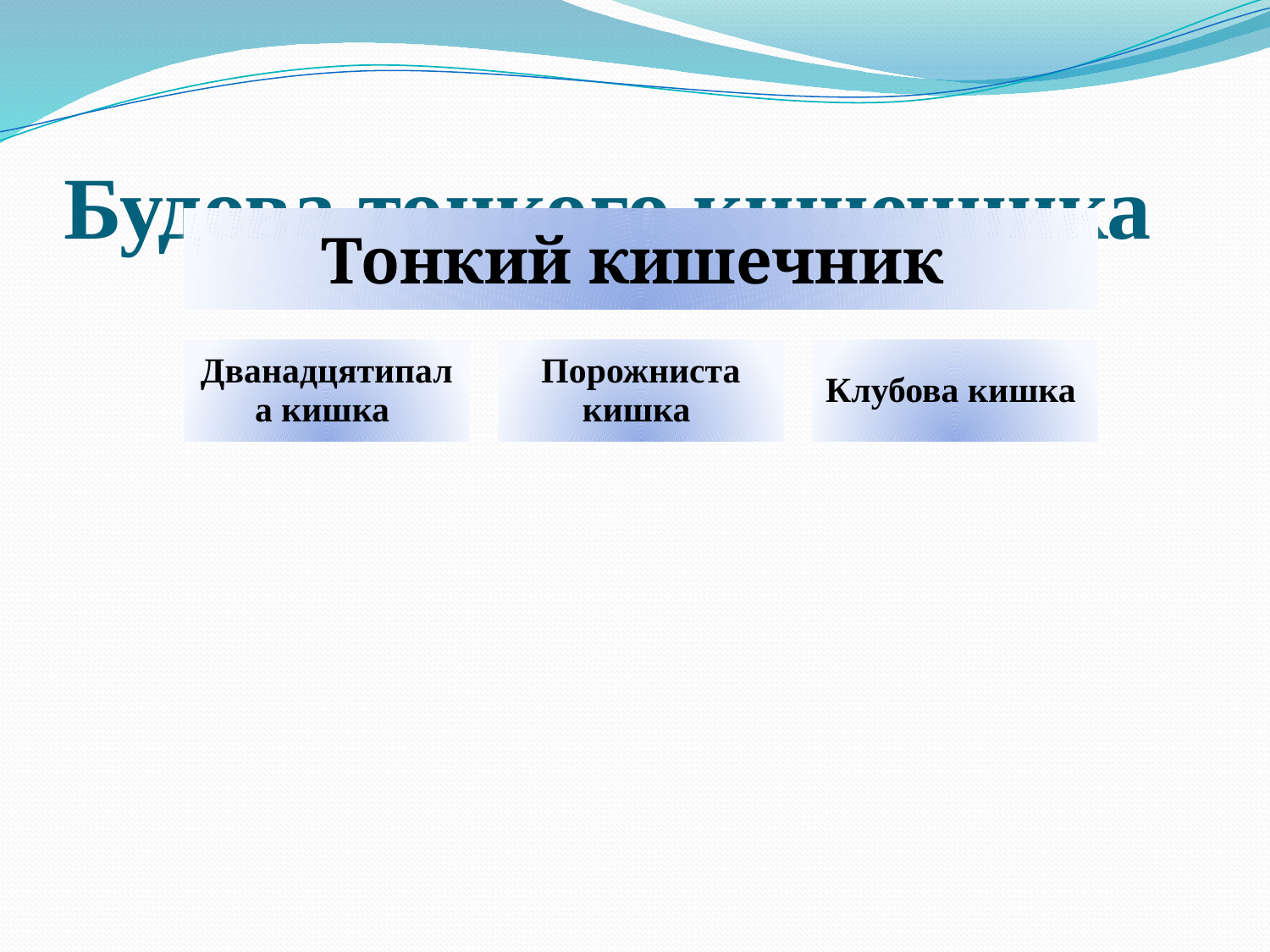

# Будова тонкого кишечника
Тонкий кишечник
Дванадцятипала кишка
Порожниста кишка
Клубова кишка